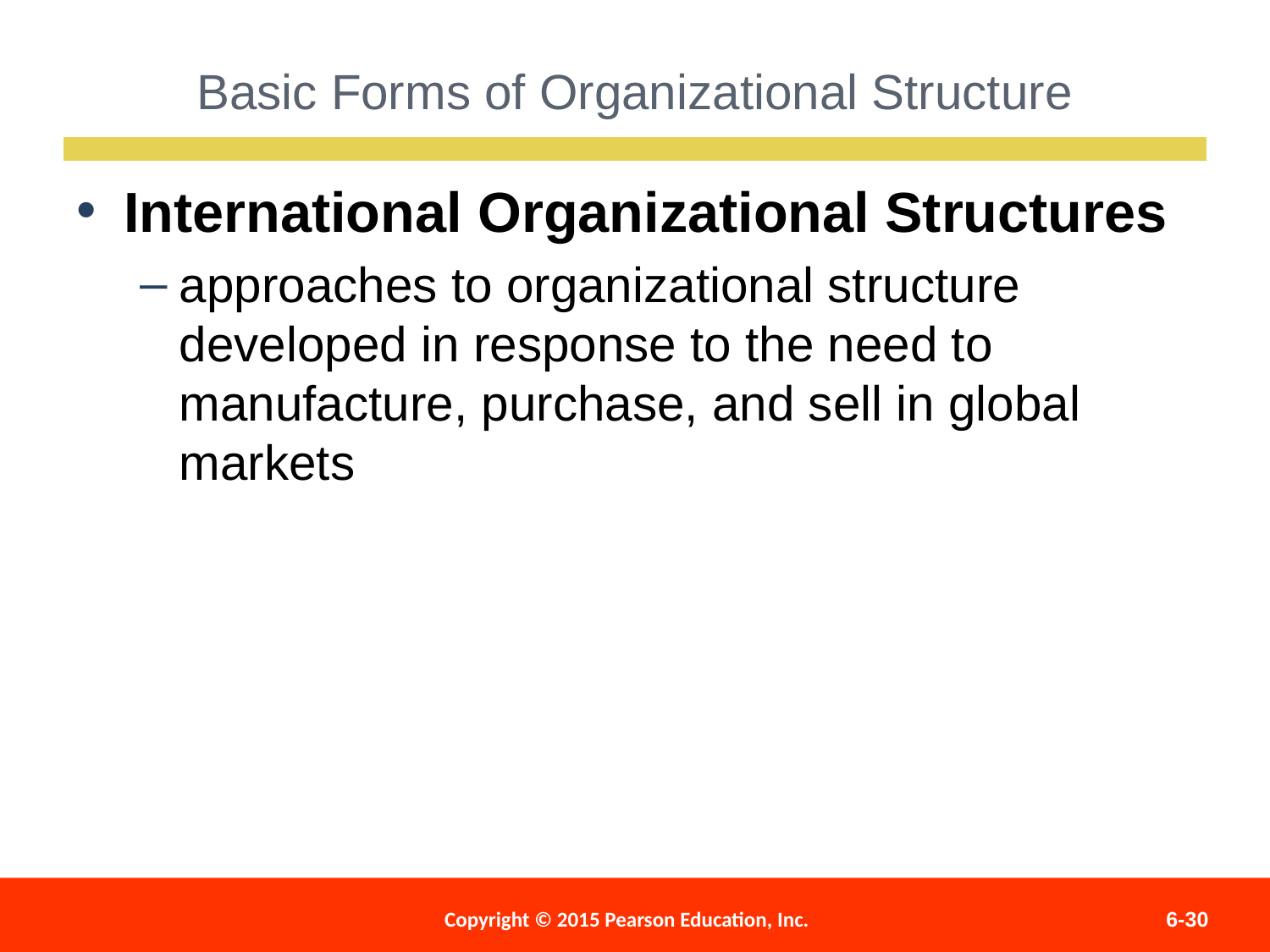

Basic Forms of Organizational Structure
International Organizational Structures
approaches to organizational structure developed in response to the need to manufacture, purchase, and sell in global markets